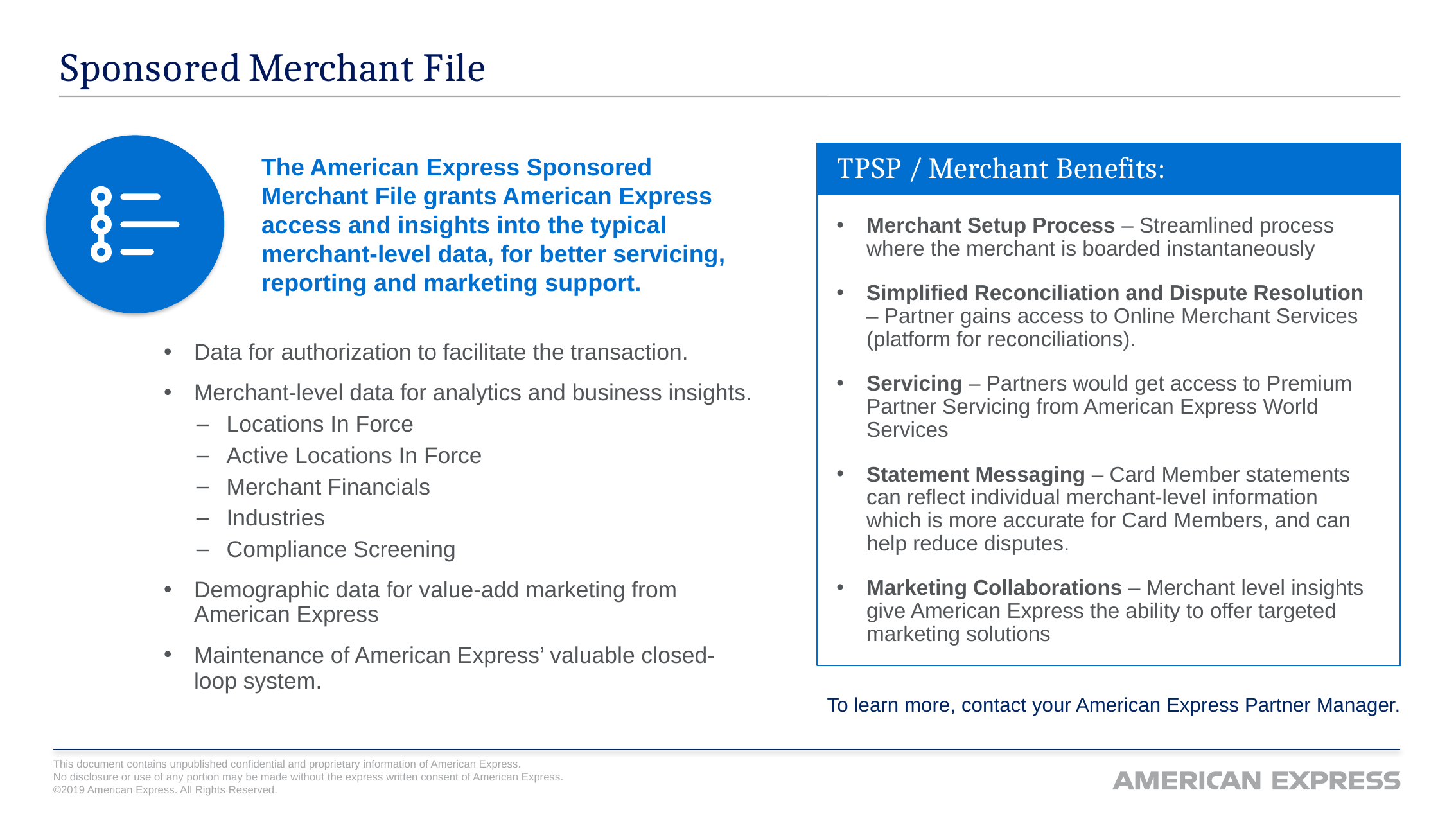

# Sponsored Merchant File

The American Express Sponsored Merchant File grants American Express access and insights into the typical merchant-level data, for better servicing, reporting and marketing support.
TPSP / Merchant Benefits:
Merchant Setup Process – Streamlined process where the merchant is boarded instantaneously
Simplified Reconciliation and Dispute Resolution – Partner gains access to Online Merchant Services (platform for reconciliations).
Servicing – Partners would get access to Premium Partner Servicing from American Express World Services
Statement Messaging – Card Member statements can reflect individual merchant-level information which is more accurate for Card Members, and can help reduce disputes.
Marketing Collaborations – Merchant level insights give American Express the ability to offer targeted marketing solutions
Data for authorization to facilitate the transaction.
Merchant-level data for analytics and business insights.
Locations In Force
Active Locations In Force
Merchant Financials
Industries
Compliance Screening
Demographic data for value-add marketing from American Express
Maintenance of American Express’ valuable closed-loop system.
To learn more, contact your American Express Partner Manager.